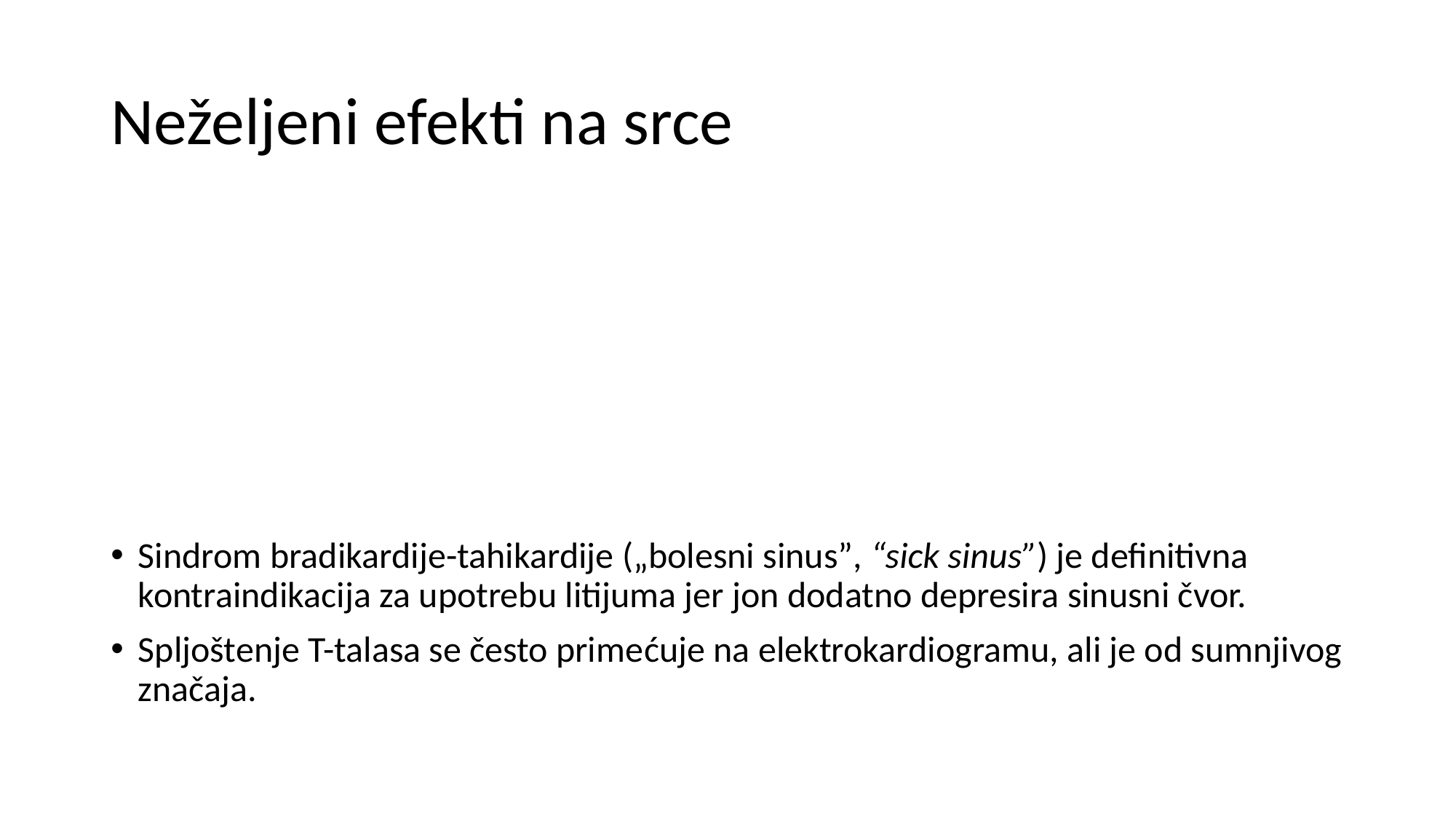

# Neželjeni efekti na srce
Sindrom bradikardije-tahikardije („bolesni sinus”, “sick sinus”) je definitivna kontraindikacija za upotrebu litijuma jer jon dodatno depresira sinusni čvor.
Spljoštenje T-talasa se često primećuje na elektrokardiogramu, ali je od sumnjivog značaja.